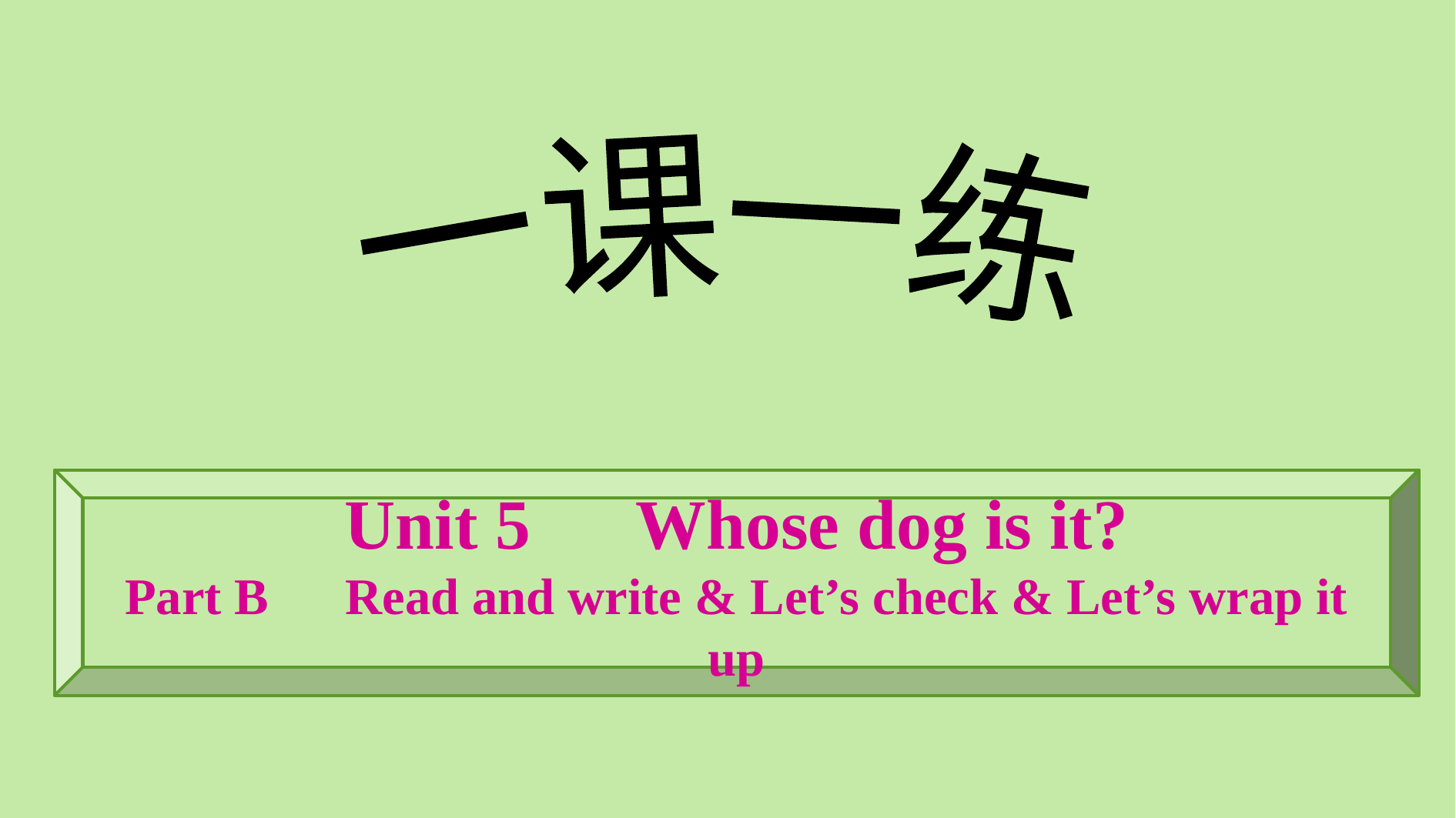

Unit 5　Whose dog is it?
Part B　Read and write & Let’s check & Let’s wrap it up